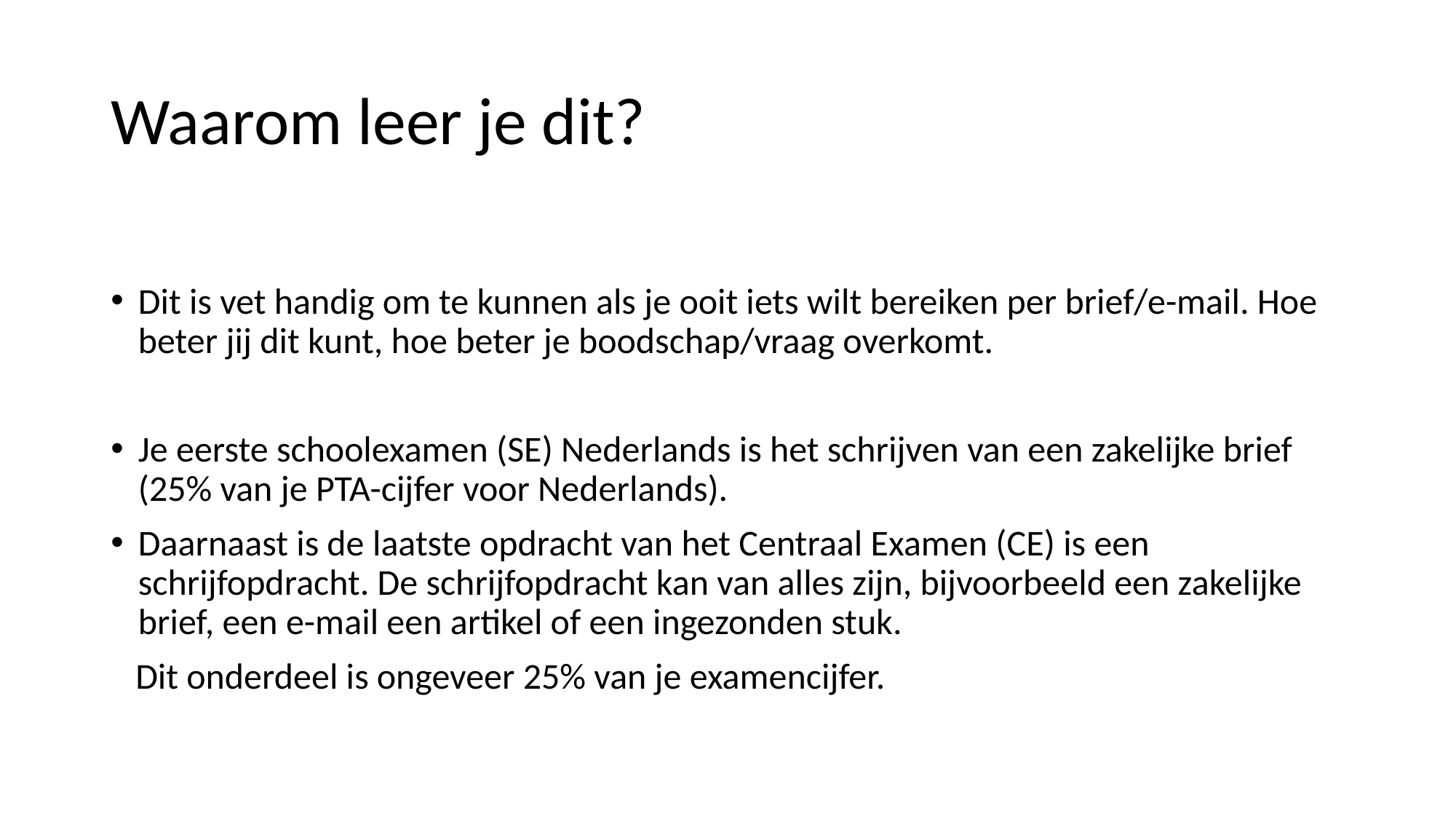

# Waarom leer je dit?

Dit is vet handig om te kunnen als je ooit iets wilt bereiken per brief/e-mail. Hoe beter jij dit kunt, hoe beter je boodschap/vraag overkomt.

Je eerste schoolexamen (SE) Nederlands is het schrijven van een zakelijke brief (25% van je PTA-cijfer voor Nederlands).
Daarnaast is de laatste opdracht van het Centraal Examen (CE) is een schrijfopdracht. De schrijfopdracht kan van alles zijn, bijvoorbeeld een zakelijke brief, een e-mail een artikel of een ingezonden stuk.
   Dit onderdeel is ongeveer 25% van je examencijfer.